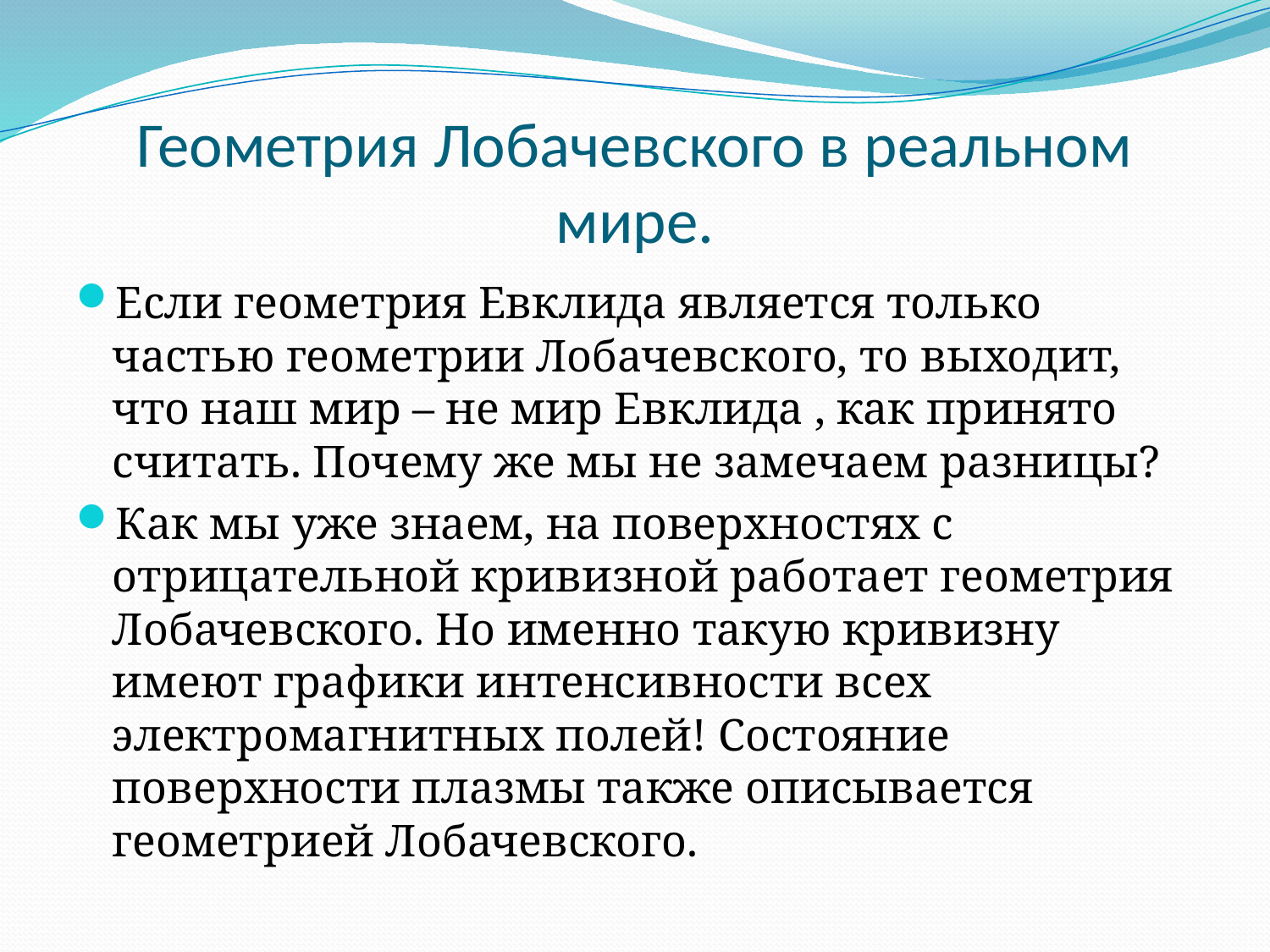

# Геометрия Лобачевского в реальном мире.
Если геометрия Евклида является только частью геометрии Лобачевского, то выходит, что наш мир – не мир Евклида , как принято считать. Почему же мы не замечаем разницы?
Как мы уже знаем, на поверхностях с отрицательной кривизной работает геометрия Лобачевского. Но именно такую кривизну имеют графики интенсивности всех электромагнитных полей! Состояние поверхности плазмы также описывается геометрией Лобачевского.